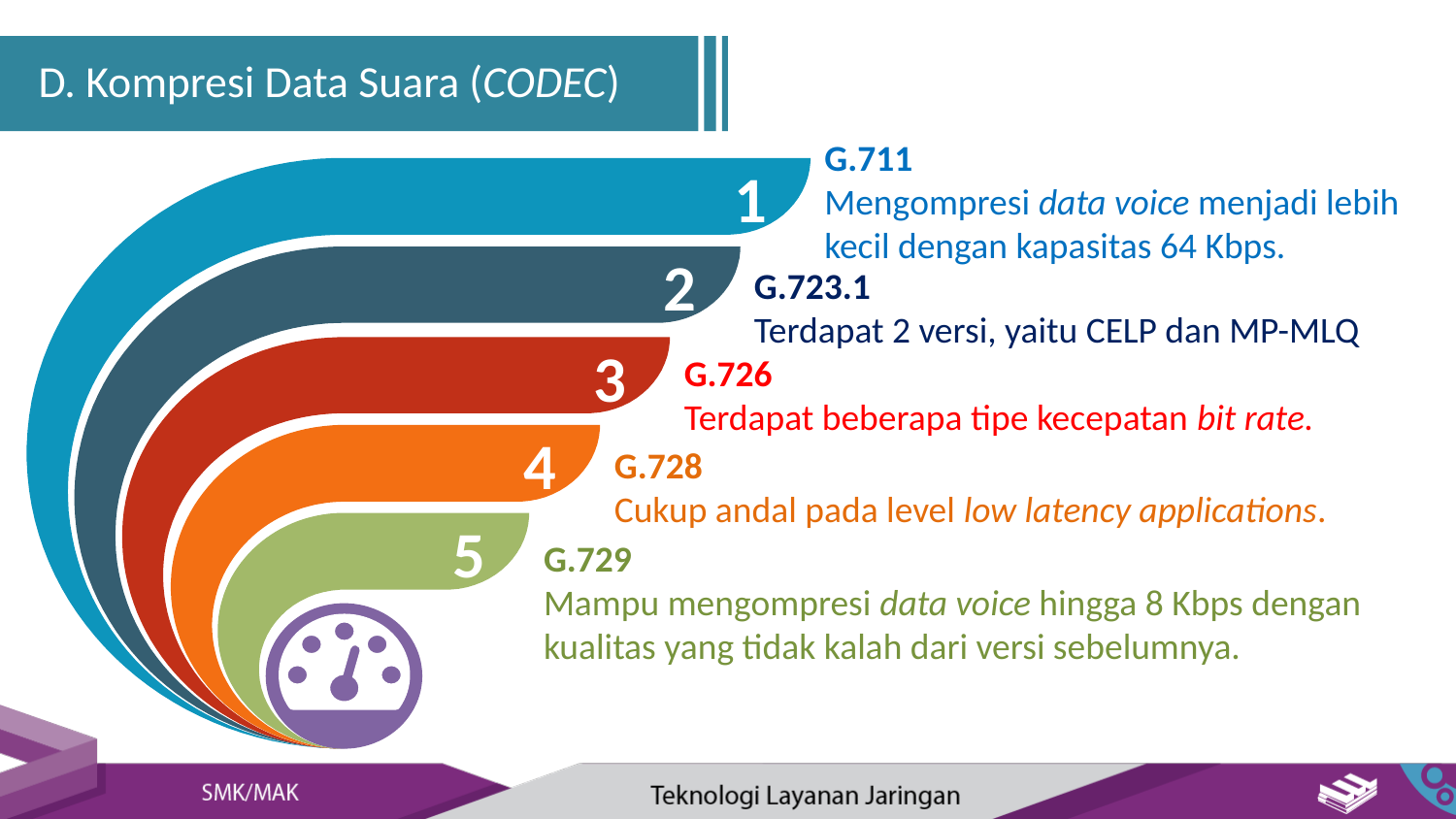

D. Kompresi Data Suara (CODEC)
G.711
Mengompresi data voice menjadi lebih kecil dengan kapasitas 64 Kbps.
1
2
3
4
5

G.723.1
Terdapat 2 versi, yaitu CELP dan MP-MLQ
G.726
Terdapat beberapa tipe kecepatan bit rate.
G.728
Cukup andal pada level low latency applications.
G.729
Mampu mengompresi data voice hingga 8 Kbps dengan kualitas yang tidak kalah dari versi sebelumnya.